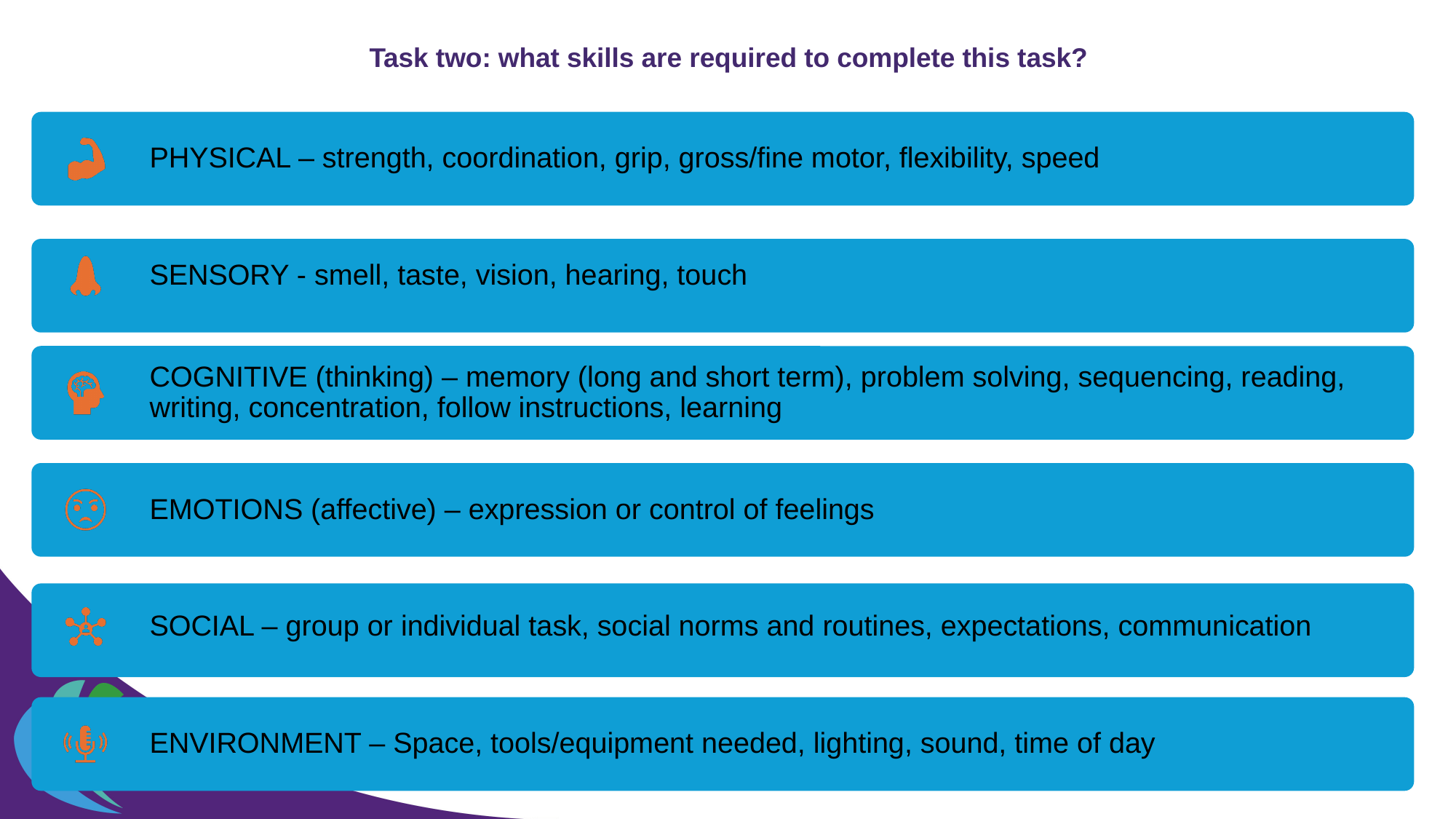

# Task two: what skills are required to complete this task?
PHYSICAL – strength, coordination, grip, gross/fine motor, flexibility, speed
SENSORY - smell, taste, vision, hearing, touch
COGNITIVE (thinking) – memory (long and short term), problem solving, sequencing, reading, writing, concentration, follow instructions, learning
EMOTIONS (affective) – expression or control of feelings
SOCIAL – group or individual task, social norms and routines, expectations, communication
ENVIRONMENT – Space, tools/equipment needed, lighting, sound, time of day